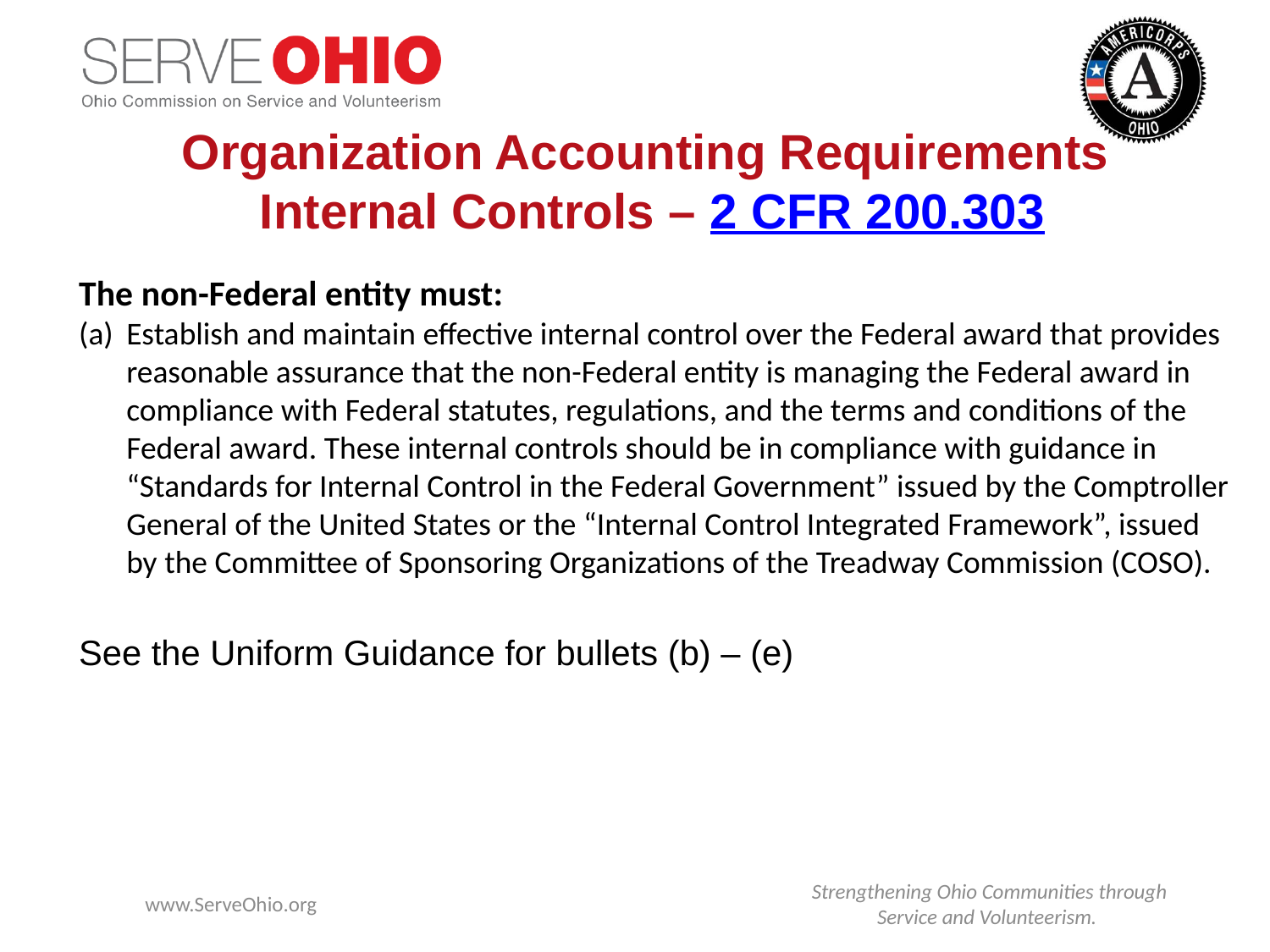

Organization Accounting Requirements
 Internal Controls – 2 CFR 200.303
The non-Federal entity must:
Establish and maintain effective internal control over the Federal award that provides reasonable assurance that the non-Federal entity is managing the Federal award in compliance with Federal statutes, regulations, and the terms and conditions of the Federal award. These internal controls should be in compliance with guidance in “Standards for Internal Control in the Federal Government” issued by the Comptroller General of the United States or the “Internal Control Integrated Framework”, issued by the Committee of Sponsoring Organizations of the Treadway Commission (COSO).

See the Uniform Guidance for bullets (b) – (e)

www.ServeOhio.org
Strengthening Ohio Communities through Service and Volunteerism.